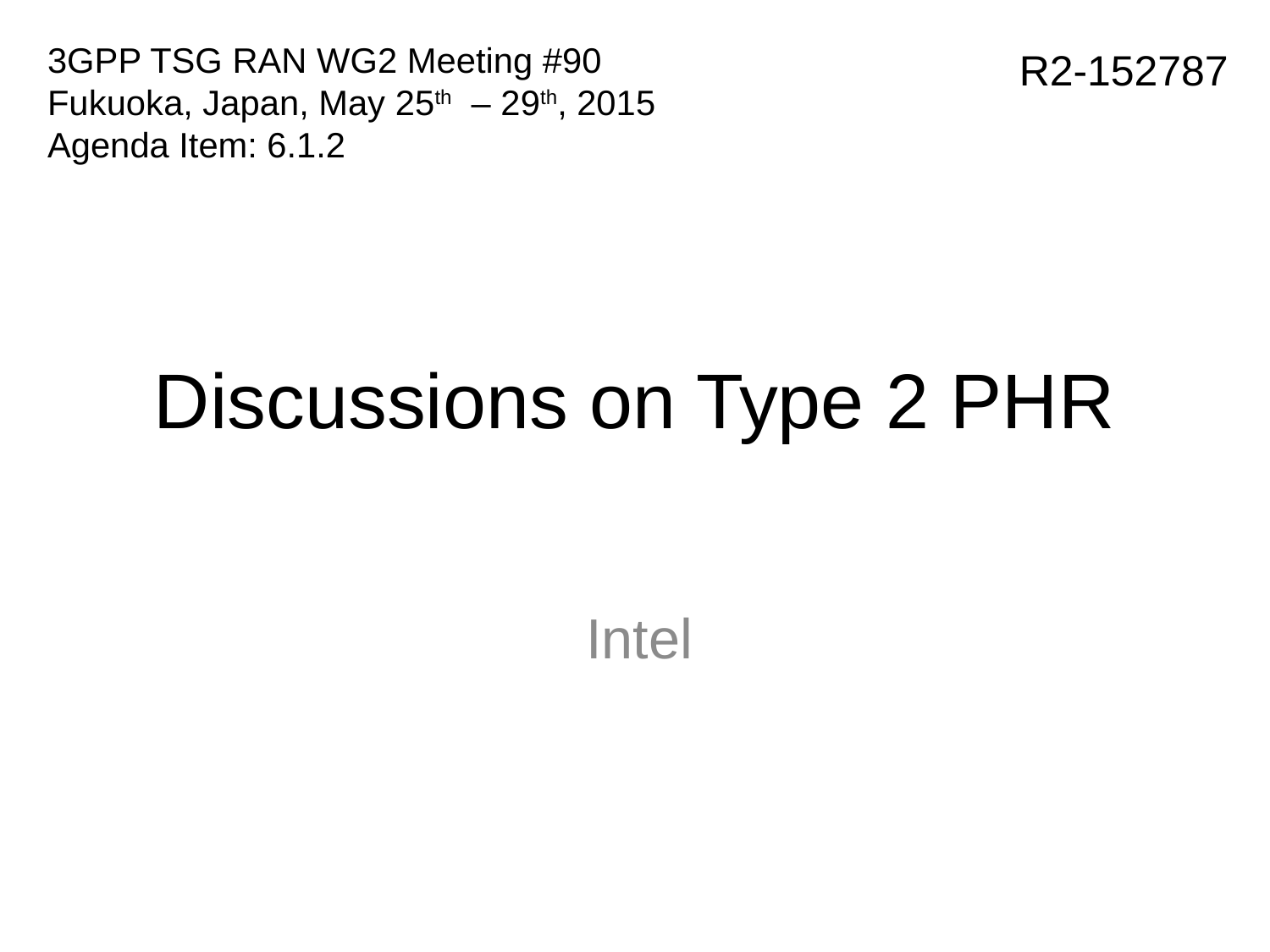

3GPP TSG RAN WG2 Meeting #90
Fukuoka, Japan, May 25th  – 29th, 2015
Agenda Item: 6.1.2
R2-152787
# Discussions on Type 2 PHR
Intel